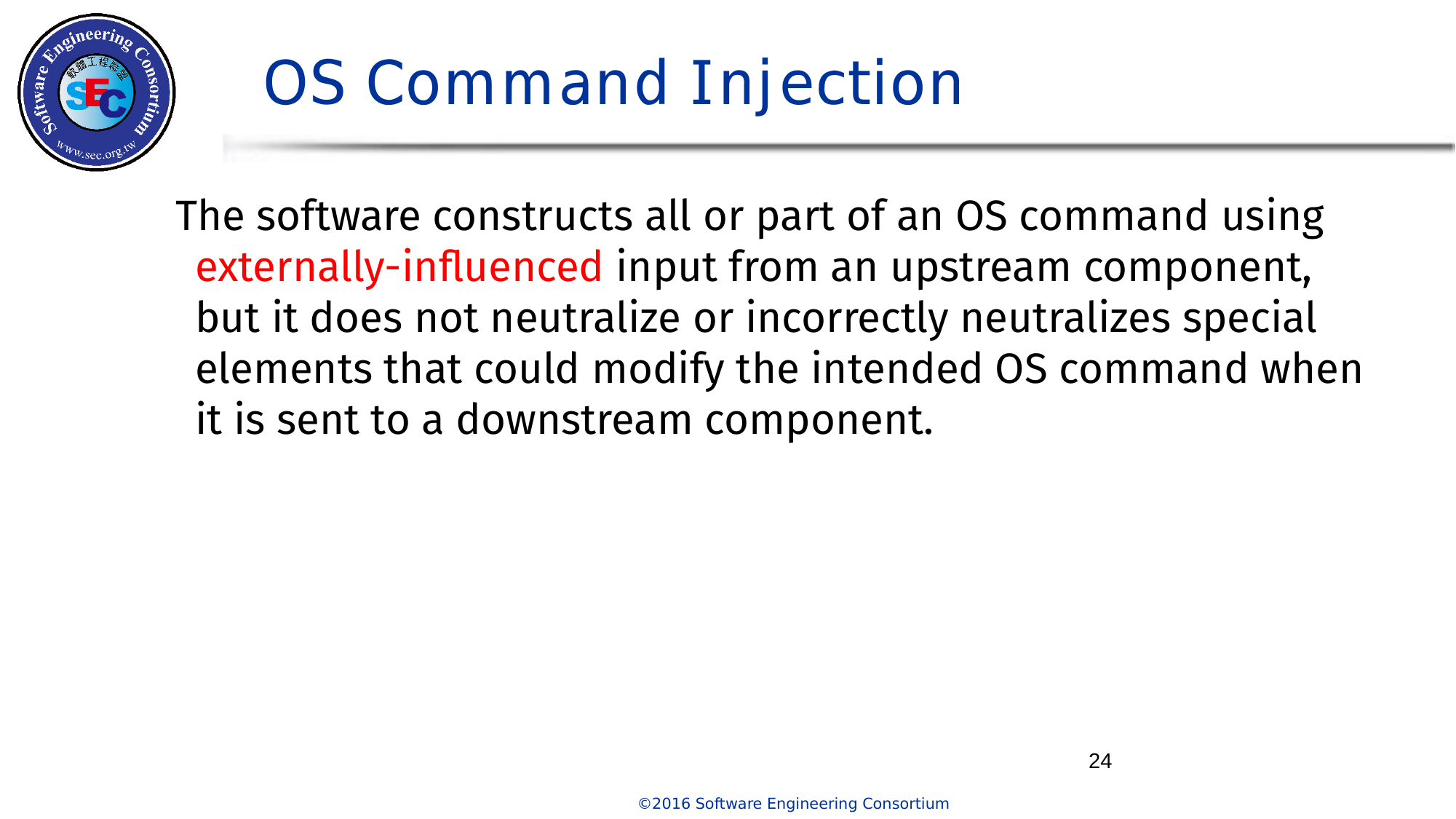

# OS Command Injection
The software constructs all or part of an OS command using externally-influenced input from an upstream component, but it does not neutralize or incorrectly neutralizes special elements that could modify the intended OS command when it is sent to a downstream component.

24